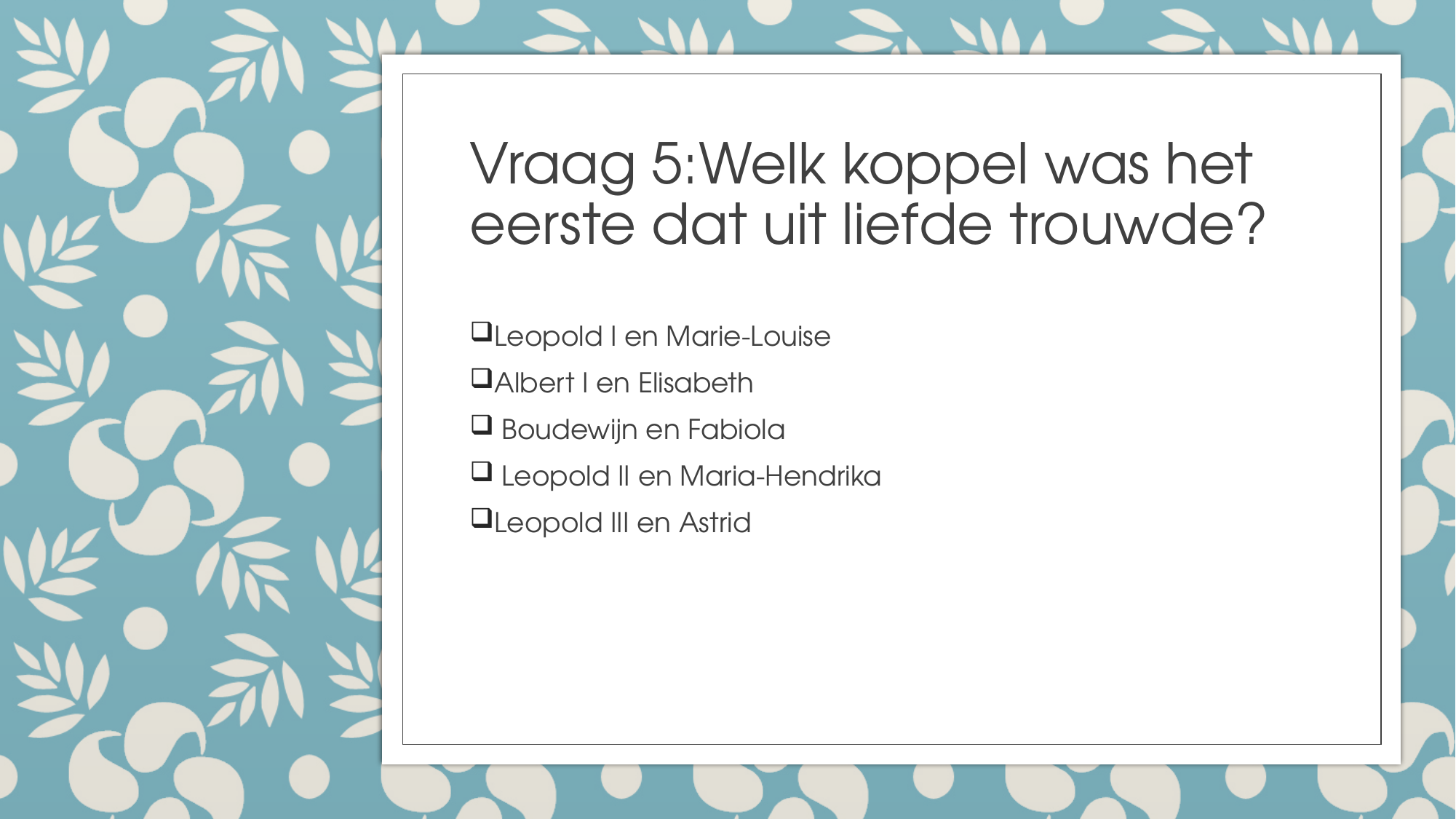

# Vraag 5:Welk koppel was het eerste dat uit liefde trouwde?
Leopold I en Marie-Louise
Albert I en Elisabeth
 Boudewijn en Fabiola
 Leopold II en Maria-Hendrika
Leopold III en Astrid